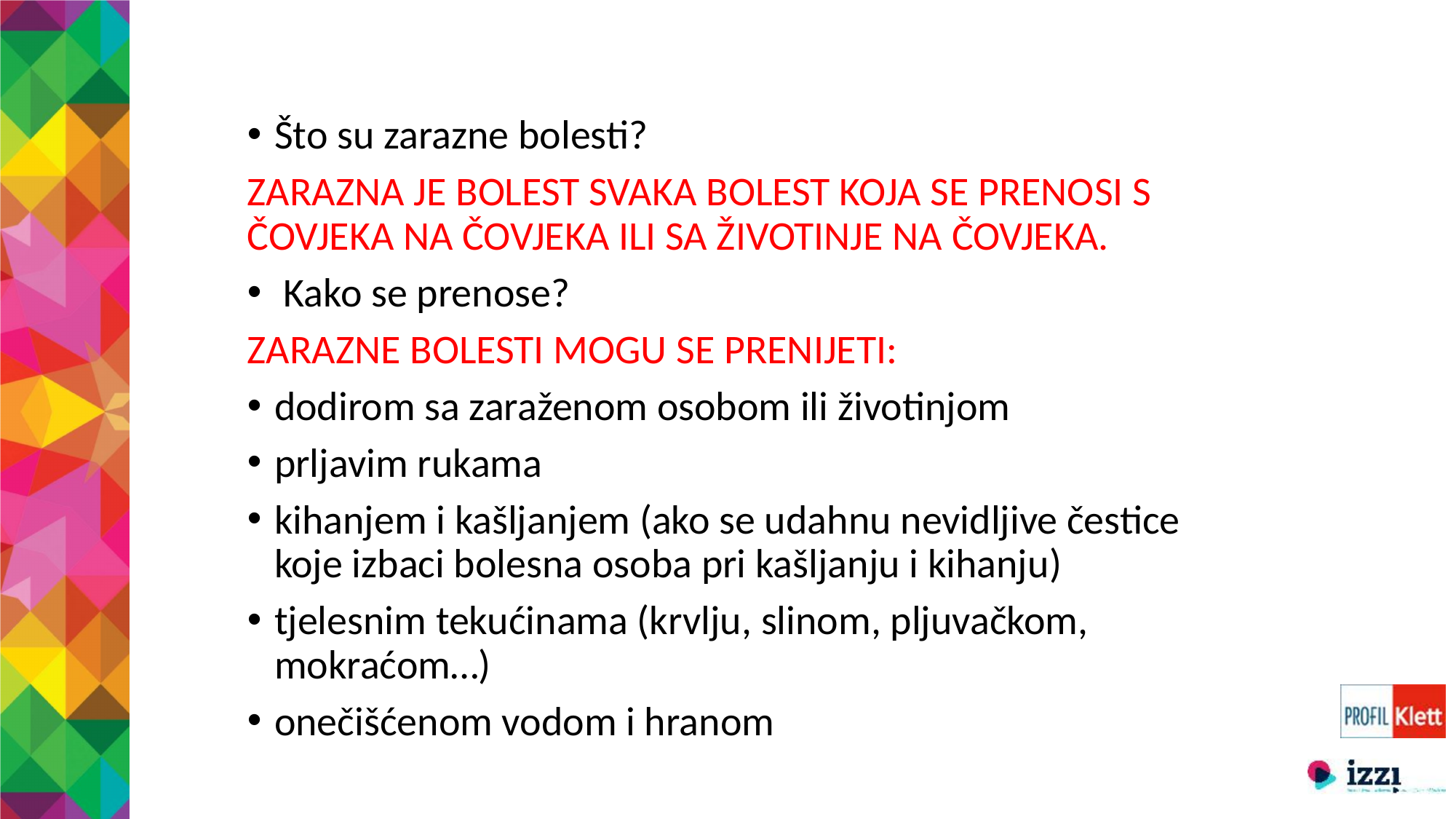

Što su zarazne bolesti?
ZARAZNA JE BOLEST SVAKA BOLEST KOJA SE PRENOSI S ČOVJEKA NA ČOVJEKA ILI SA ŽIVOTINJE NA ČOVJEKA.
 Kako se prenose?
ZARAZNE BOLESTI MOGU SE PRENIJETI:
dodirom sa zaraženom osobom ili životinjom
prljavim rukama
kihanjem i kašljanjem (ako se udahnu nevidljive čestice koje izbaci bolesna osoba pri kašljanju i kihanju)
tjelesnim tekućinama (krvlju, slinom, pljuvačkom, mokraćom…)
onečišćenom vodom i hranom